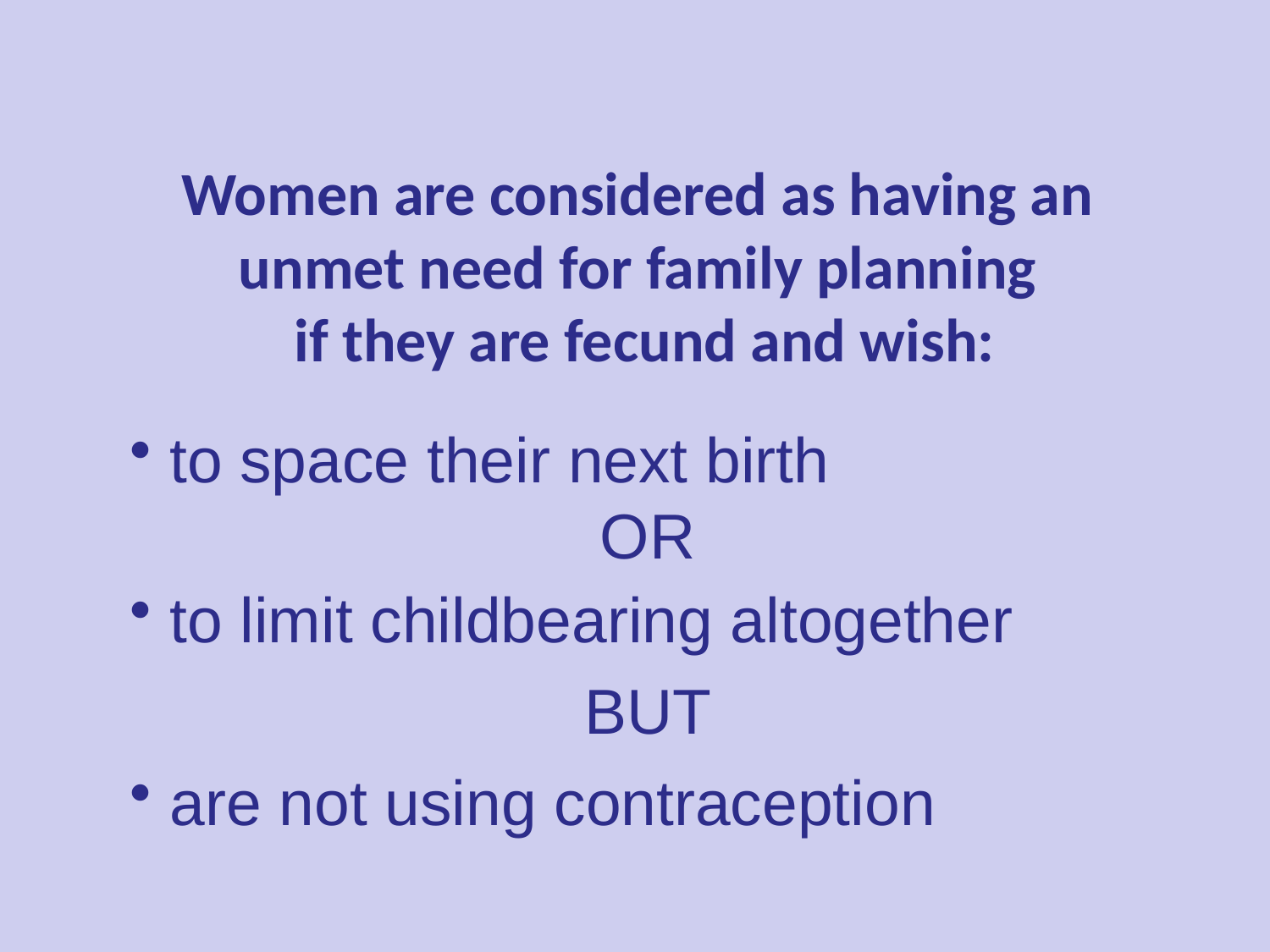

Women are considered as having an
unmet need for family planning
if they are fecund and wish:
 to space their next birth

OR

 to limit childbearing altogether

BUT

 are not using contraception